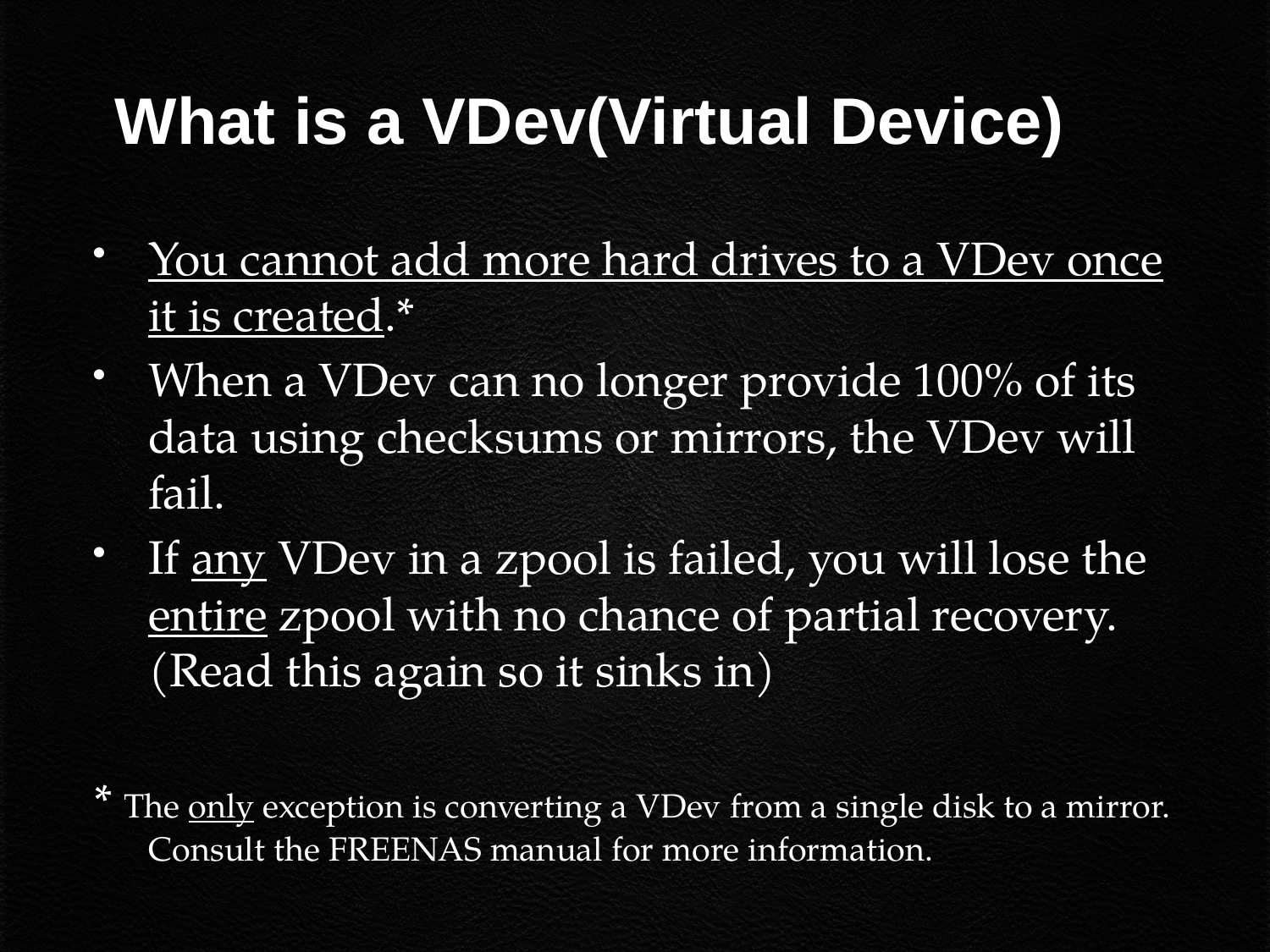

# What is a VDev(Virtual Device)
You cannot add more hard drives to a VDev once it is created.*
When a VDev can no longer provide 100% of its data using checksums or mirrors, the VDev will fail.
If any VDev in a zpool is failed, you will lose the entire zpool with no chance of partial recovery.  (Read this again so it sinks in)

* The only exception is converting a VDev from a single disk to a mirror.  Consult the FREENAS manual for more information.